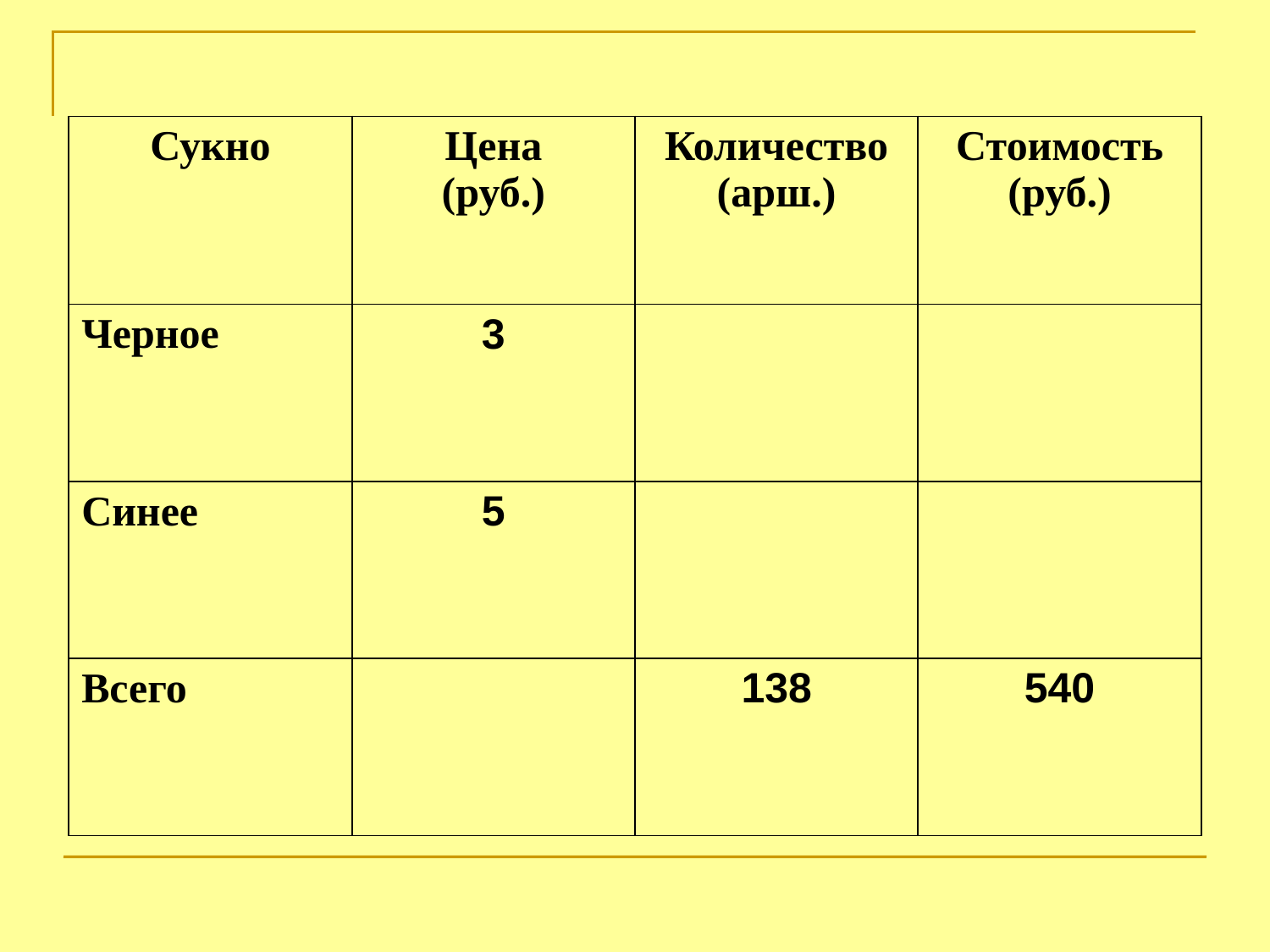

| Сукно | Цена (руб.) | Количество (арш.) | Стоимость (руб.) |
| --- | --- | --- | --- |
| Черное | 3 |  |  |
| Синее | 5 |  |  |
| Всего |  | 138 | 540 |